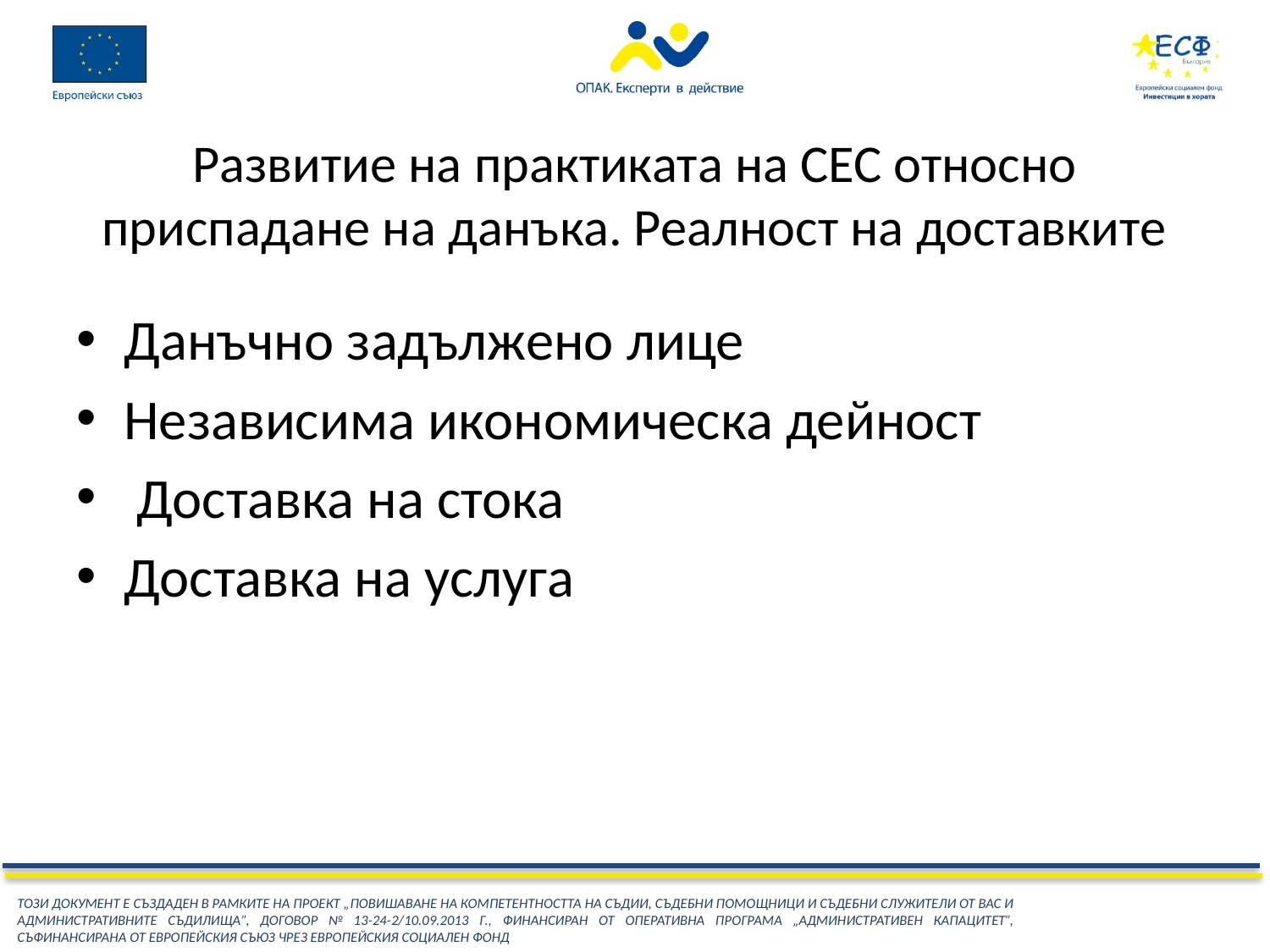

# Развитие на практиката на СЕС относно приспадане на данъка. Реалност на доставките
Данъчно задължено лице
Независима икономическа дейност
 Доставка на стока
Доставка на услуга